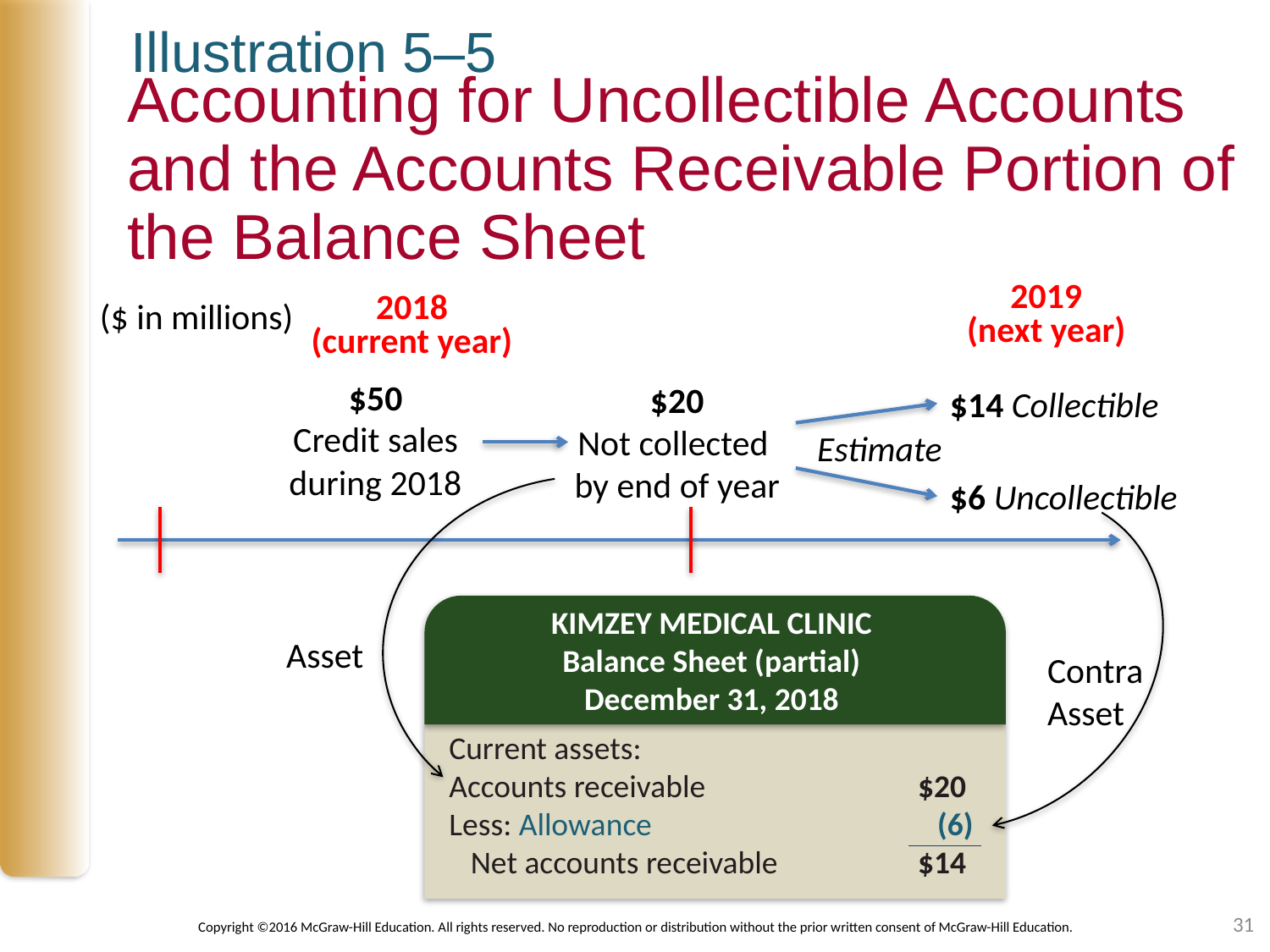

Illustration 5–5
# Accounting for Uncollectible Accounts and the Accounts Receivable Portion of the Balance Sheet
2019
(next year)
2018
(current year)
($ in millions)
$50
Credit sales
during 2018
$20
Not collected
by end of year
$14 Collectible
Estimate
$6 Uncollectible

KIMZEY MEDICAL CLINIC
Balance Sheet (partial)
December 31, 2018
Asset
Contra
Asset
Current assets:
Accounts receivable	$20
Less: Allowance	(6)
   Net accounts receivable	$14